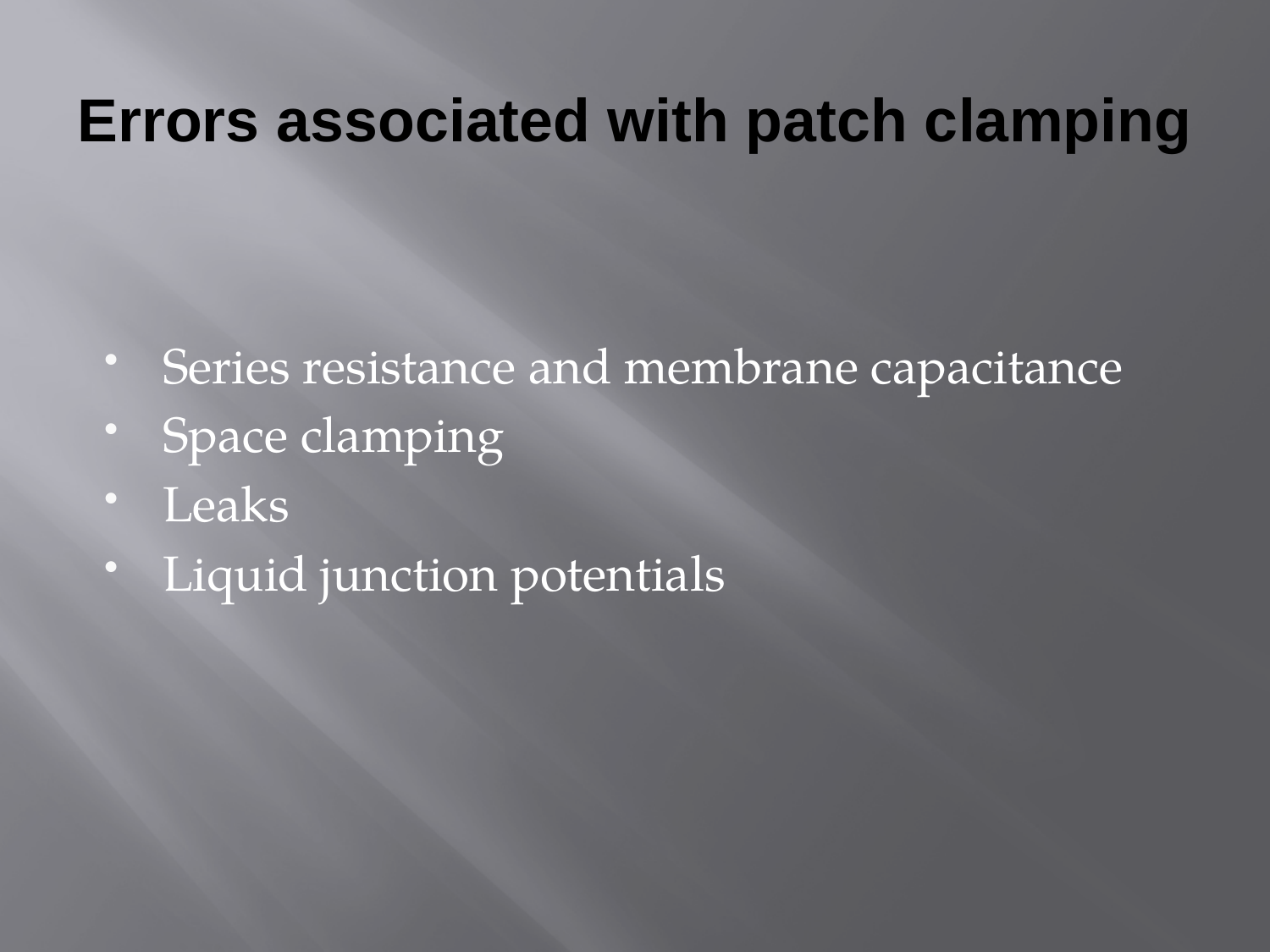

# Errors associated with patch clamping
Series resistance and membrane capacitance
Space clamping
Leaks
Liquid junction potentials